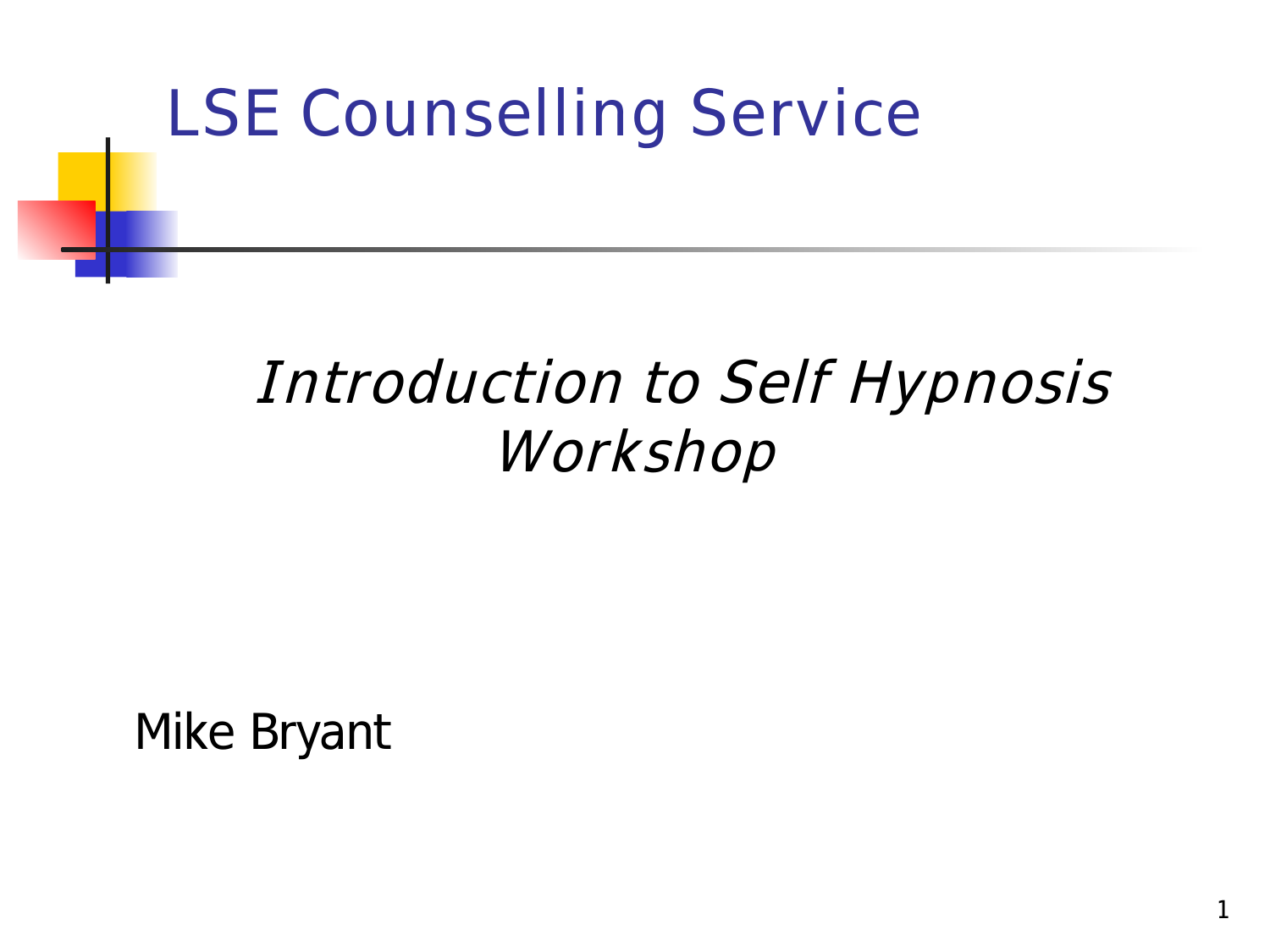

#
LSE Counselling Service

	Introduction to Self Hypnosis Workshop

	Mike Bryant

1